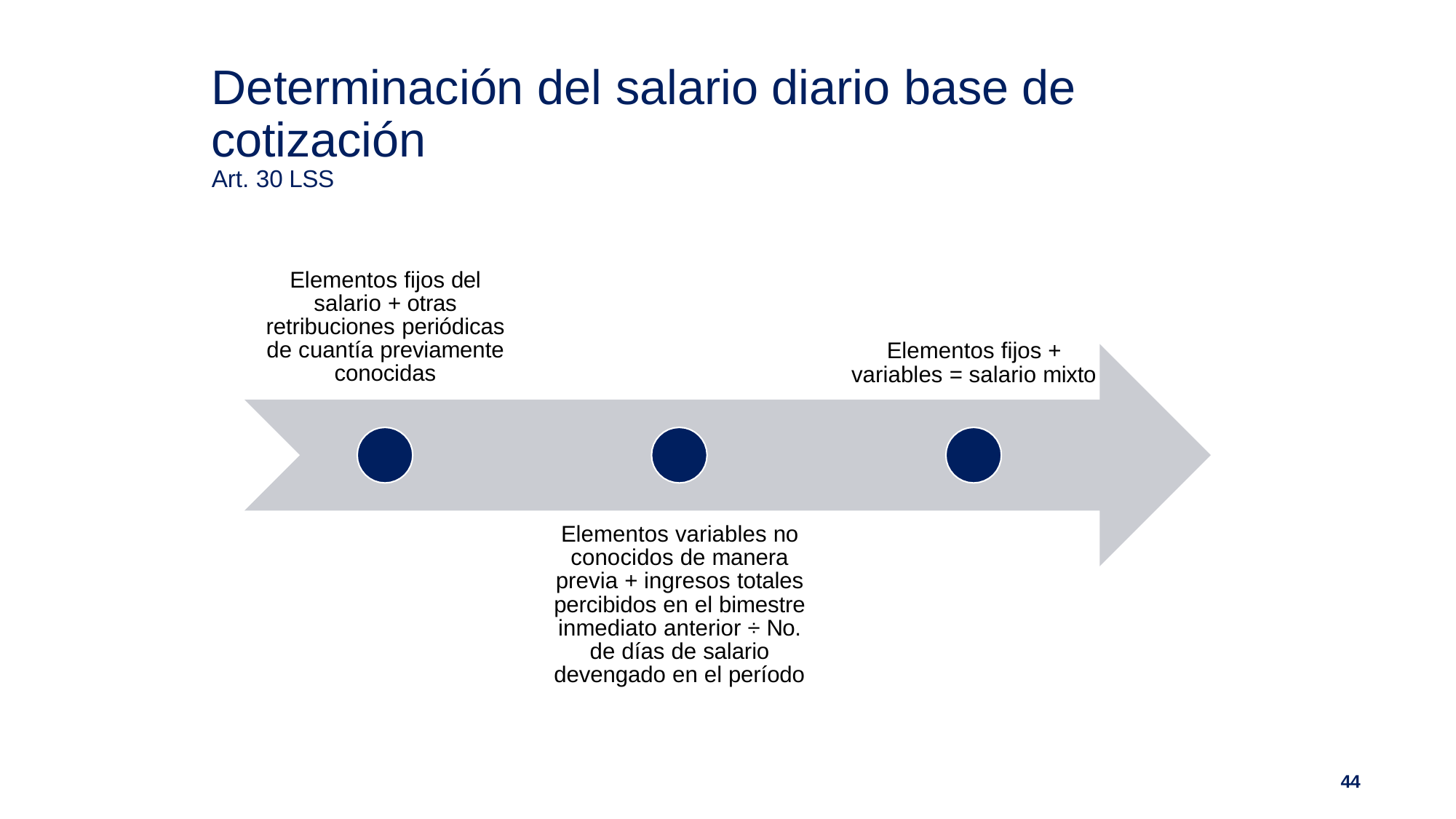

# Determinación del salario diario base de cotización
Art. 30 LSS
Elementos fijos del salario + otras retribuciones periódicas de cuantía previamente conocidas
Elementos fijos + variables = salario mixto

Elementos variables no conocidos de manera previa + ingresos totales percibidos en el bimestre inmediato anterior ÷ No. de días de salario devengado en el período
44